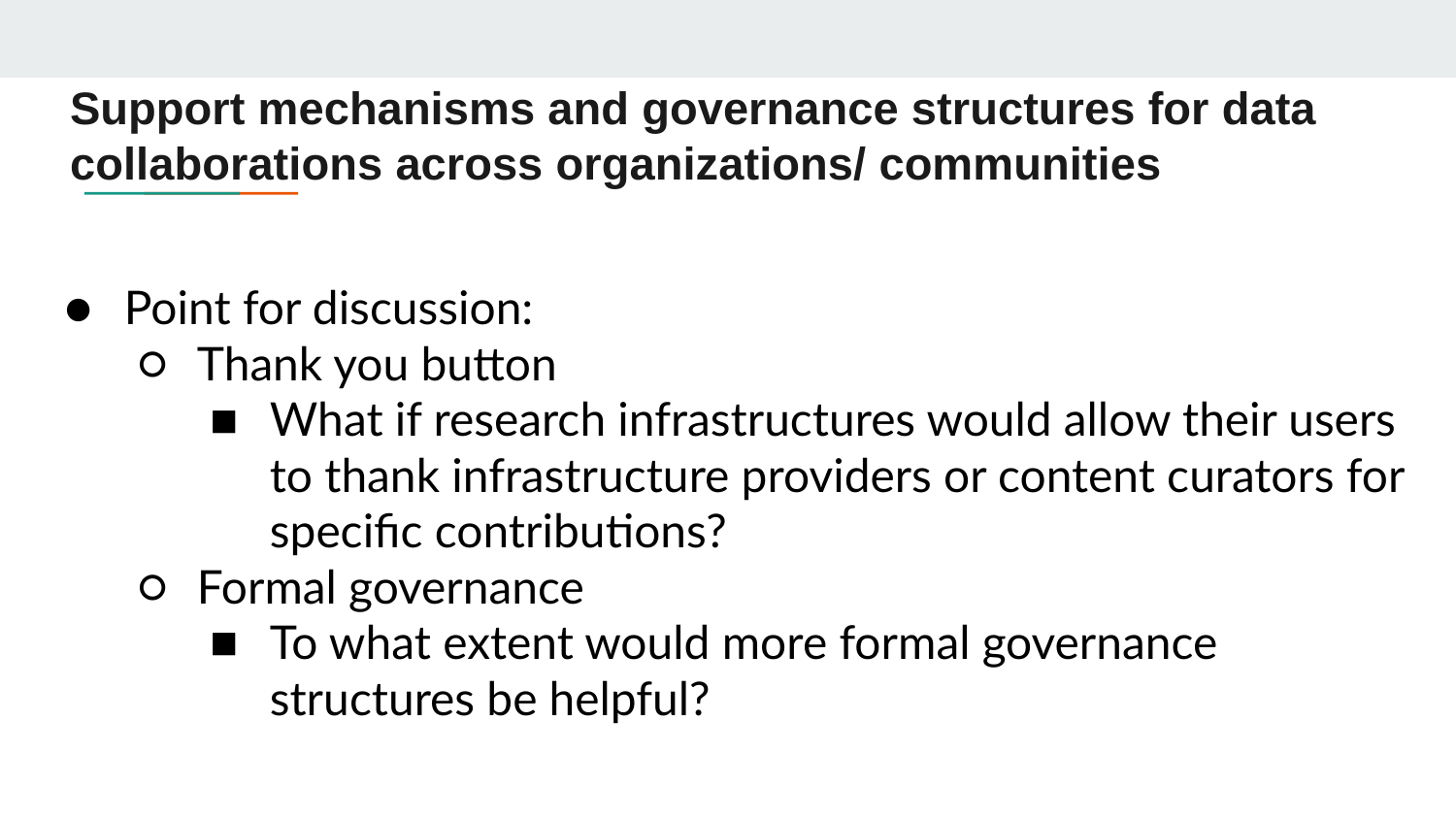

# Support mechanisms and governance structures for data collaborations across organizations/ communities
Point for discussion:
Thank you button
What if research infrastructures would allow their users to thank infrastructure providers or content curators for specific contributions?
Formal governance
To what extent would more formal governance structures be helpful?